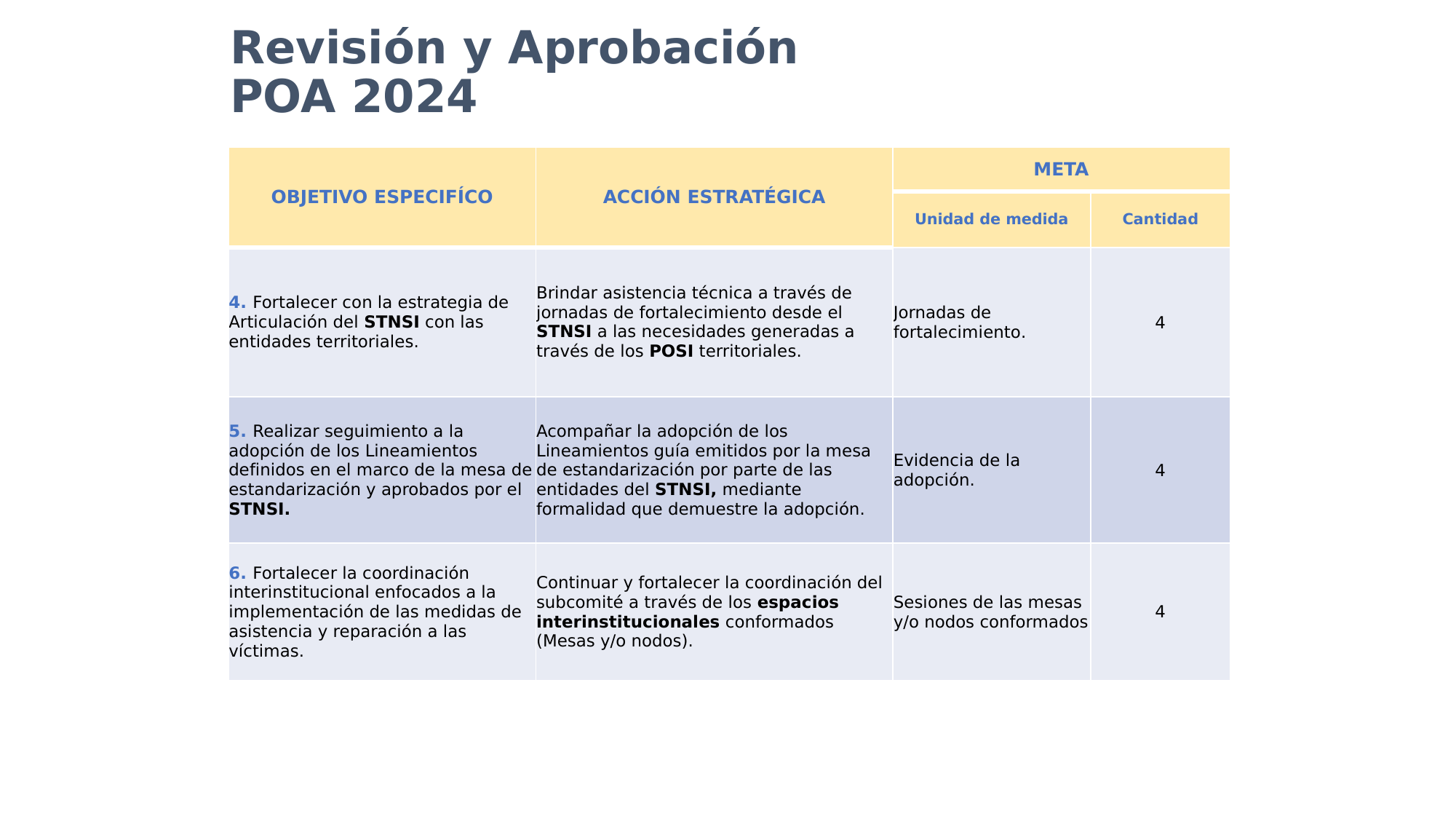

Revisión y Aprobación
POA 2024
| OBJETIVO ESPECIFÍCO | ACCIÓN ESTRATÉGICA | META |  |
| --- | --- | --- | --- |
| OBJETIVO ESPECIFÍCO | ACCIÓN ESTRATÉGICA | Unidad de medida | Cantidad |
| 4. Fortalecer con la estrategia de Articulación del STNSI con las entidades territoriales. | Brindar asistencia técnica a través de jornadas de fortalecimiento desde el STNSI a las necesidades generadas a través de los POSI territoriales. | Jornadas de fortalecimiento. | 4 |
| 5. Realizar seguimiento a la adopción de los Lineamientos definidos en el marco de la mesa de estandarización y aprobados por el STNSI. | Acompañar la adopción de los Lineamientos guía emitidos por la mesa de estandarización por parte de las entidades del STNSI, mediante formalidad que demuestre la adopción. | Evidencia de la adopción. | 4 |
| 6. Fortalecer la coordinación interinstitucional enfocados a la implementación de las medidas de asistencia y reparación a las víctimas. | Continuar y fortalecer la coordinación del subcomité a través de los espacios interinstitucionales conformados (Mesas y/o nodos). | Sesiones de las mesas y/o nodos conformados | 4 |